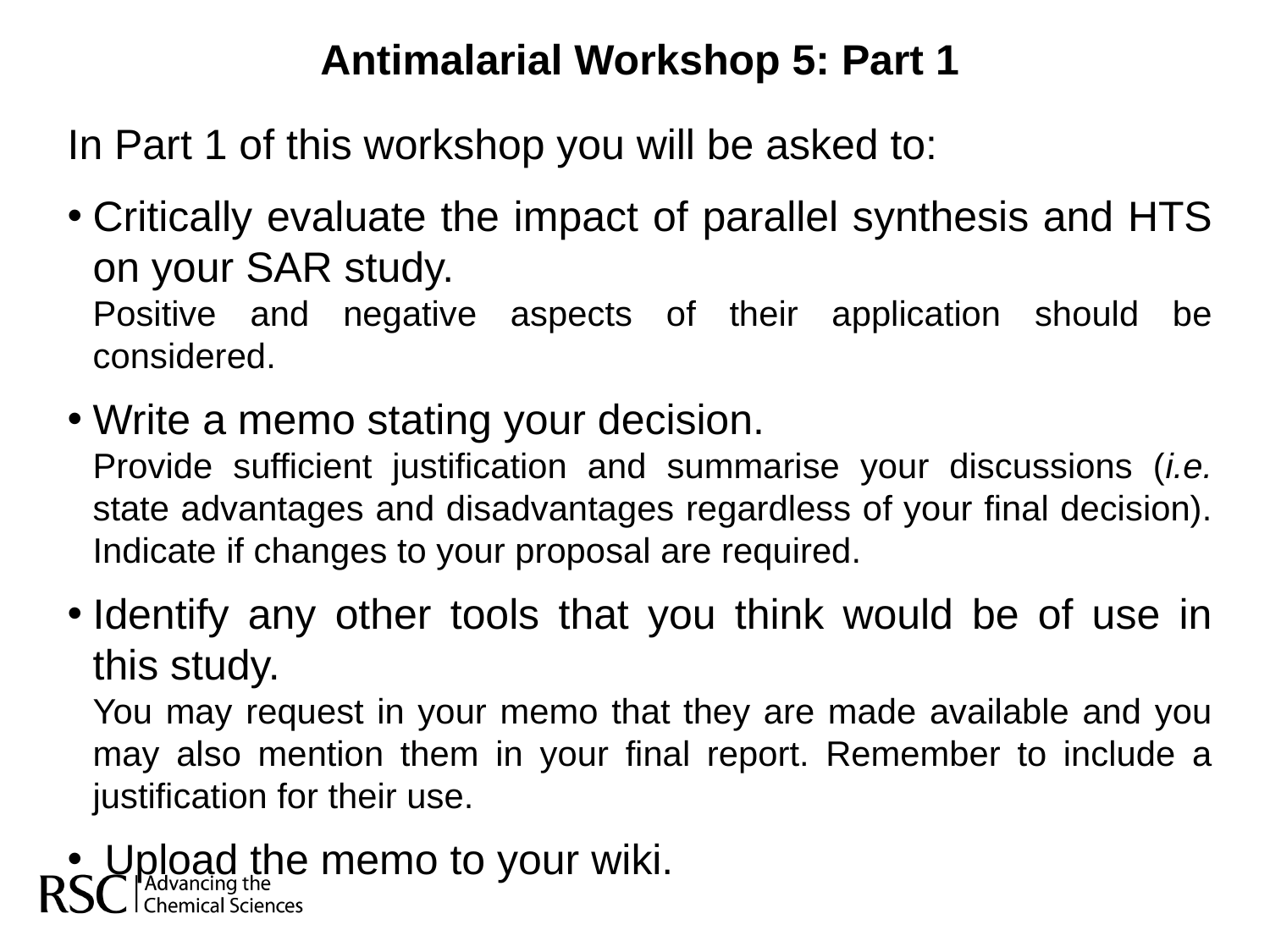

Antimalarial Workshop 5: Part 1
In Part 1 of this workshop you will be asked to:

Critically evaluate the impact of parallel synthesis and HTS on your SAR study.
	Positive and negative aspects of their application should be considered.

Write a memo stating your decision.
	Provide sufficient justification and summarise your discussions (i.e. state advantages and disadvantages regardless of your final decision). Indicate if changes to your proposal are required.

Identify any other tools that you think would be of use in this study.
	You may request in your memo that they are made available and you may also mention them in your final report. Remember to include a justification for their use.

 Upload the memo to your wiki.